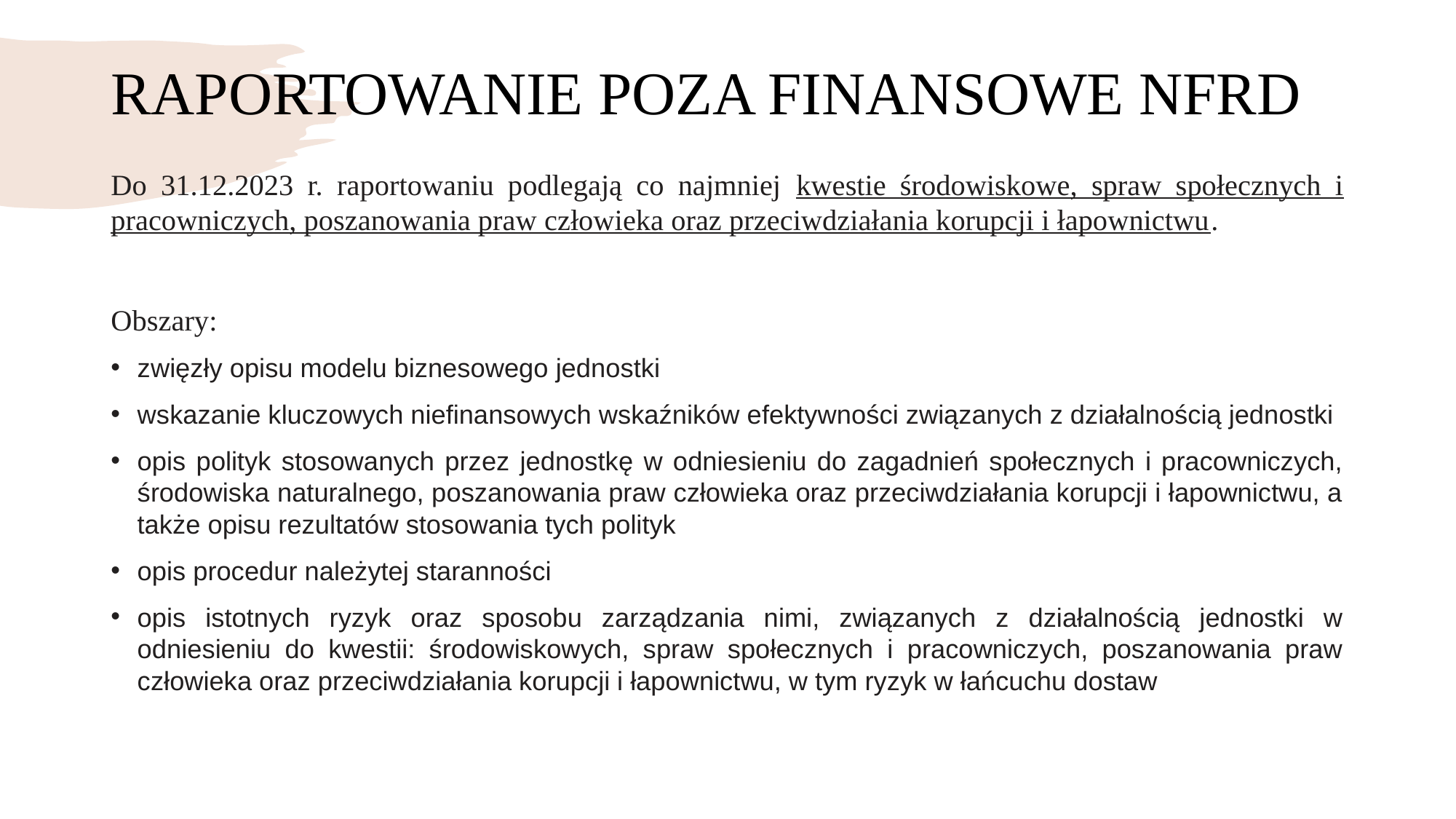

# RAPORTOWANIE POZA FINANSOWE NFRD
Do 31.12.2023 r. raportowaniu podlegają co najmniej kwestie środowiskowe, spraw społecznych i pracowniczych, poszanowania praw człowieka oraz przeciwdziałania korupcji i łapownictwu.

Obszary:
zwięzły opisu modelu biznesowego jednostki
wskazanie kluczowych niefinansowych wskaźników efektywności związanych z działalnością jednostki
opis polityk stosowanych przez jednostkę w odniesieniu do zagadnień społecznych i pracowniczych, środowiska naturalnego, poszanowania praw człowieka oraz przeciwdziałania korupcji i łapownictwu, a także opisu rezultatów stosowania tych polityk
opis procedur należytej staranności
opis istotnych ryzyk oraz sposobu zarządzania nimi, związanych z działalnością jednostki w odniesieniu do kwestii: środowiskowych, spraw społecznych i pracowniczych, poszanowania praw człowieka oraz przeciwdziałania korupcji i łapownictwu, w tym ryzyk w łańcuchu dostaw